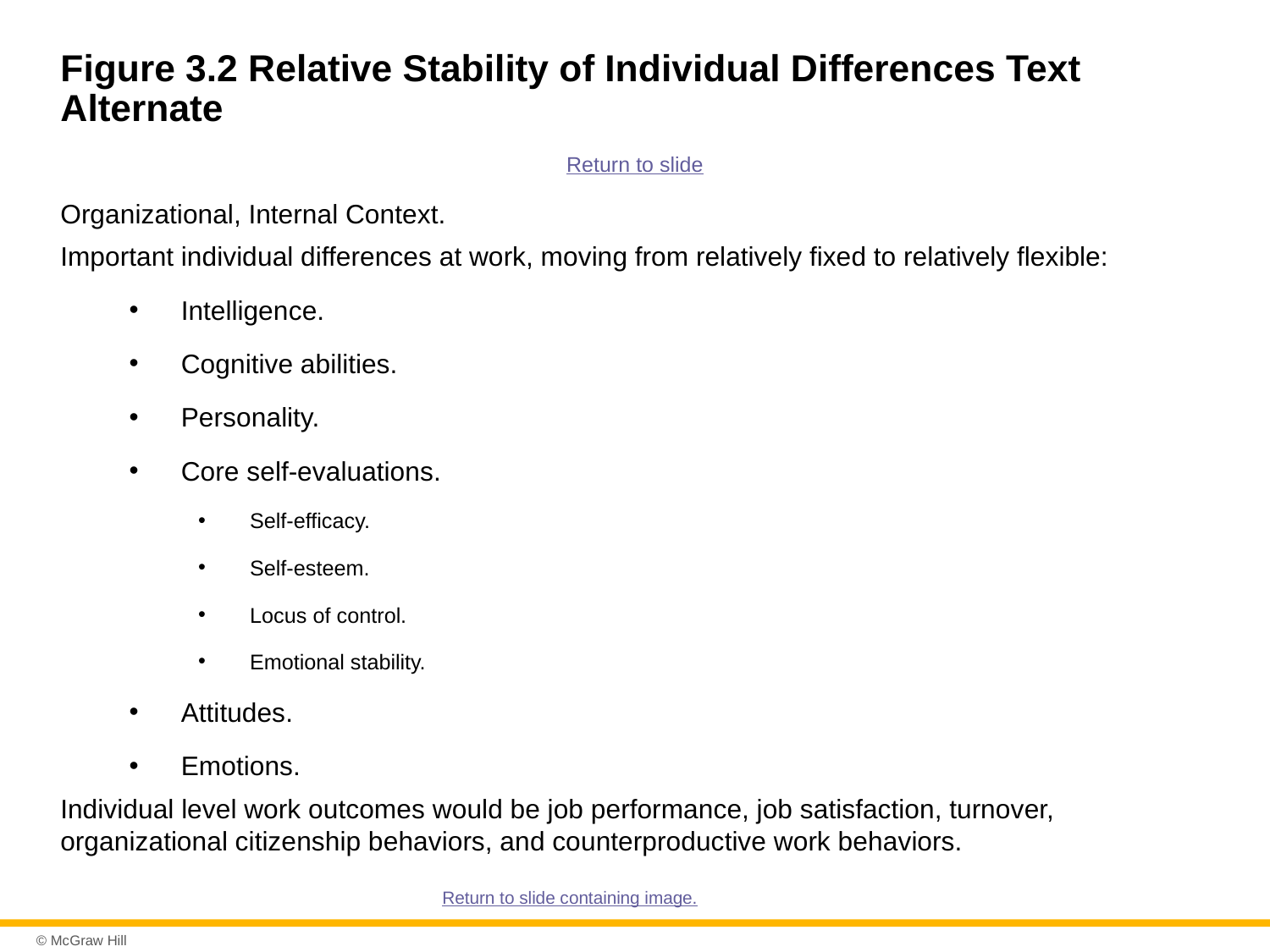

# Figure 3.2 Relative Stability of Individual Differences Text Alternate
Return to slide
Organizational, Internal Context.
Important individual differences at work, moving from relatively fixed to relatively flexible:
Intelligence.
Cognitive abilities.
Personality.
Core self-evaluations.
Self-efficacy.
Self-esteem.
Locus of control.
Emotional stability.
Attitudes.
Emotions.
Individual level work outcomes would be job performance, job satisfaction, turnover, organizational citizenship behaviors, and counterproductive work behaviors.

Return to slide containing image.